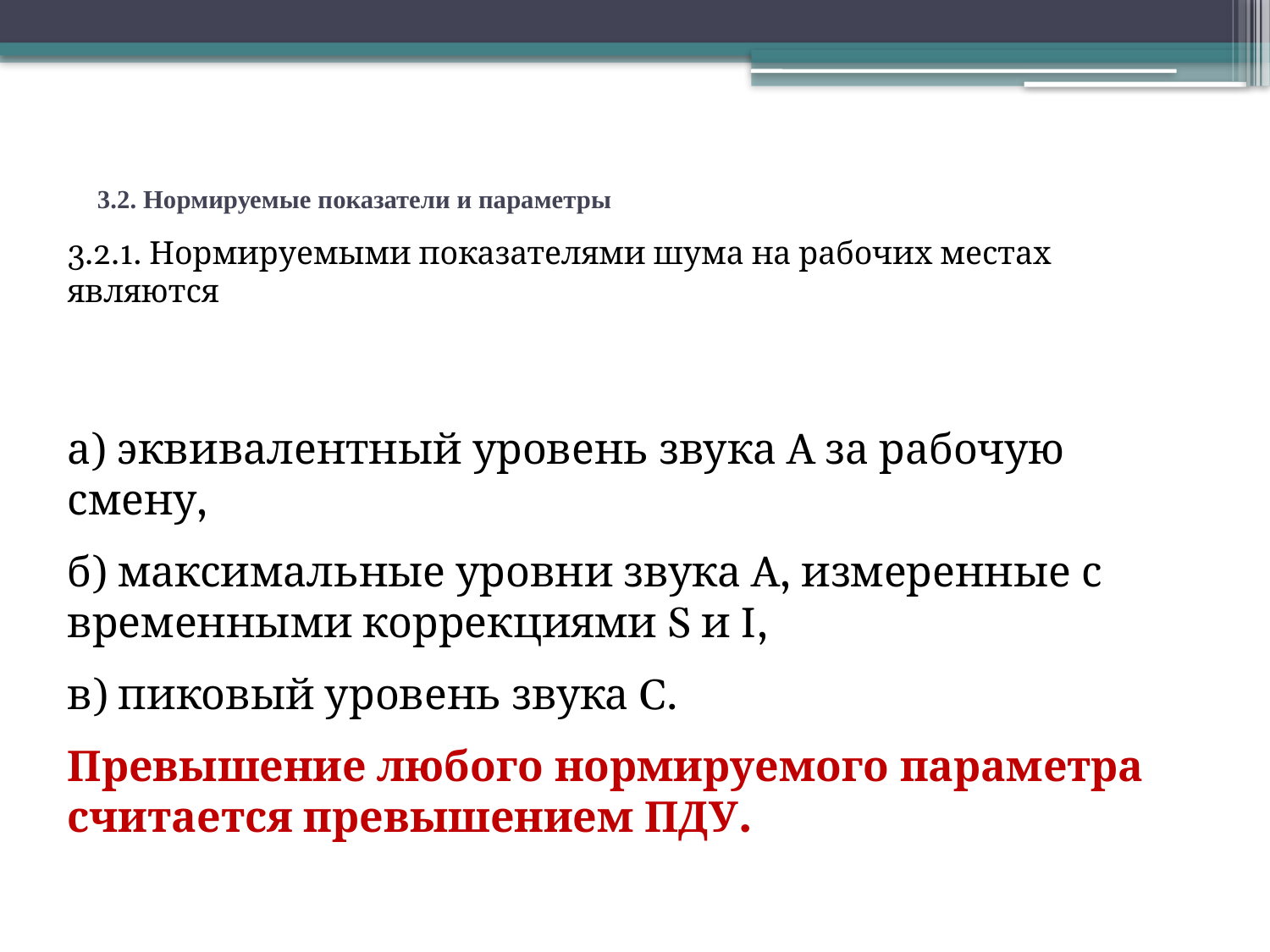

# 3.2. Нормируемые показатели и параметры
3.2.1. Нормируемыми показателями шума на рабочих местах являются
а) эквивалентный уровень звука A за рабочую смену,
б) максимальные уровни звука A, измеренные с временными коррекциями S и I,
в) пиковый уровень звука C.
Превышение любого нормируемого параметра считается превышением ПДУ.